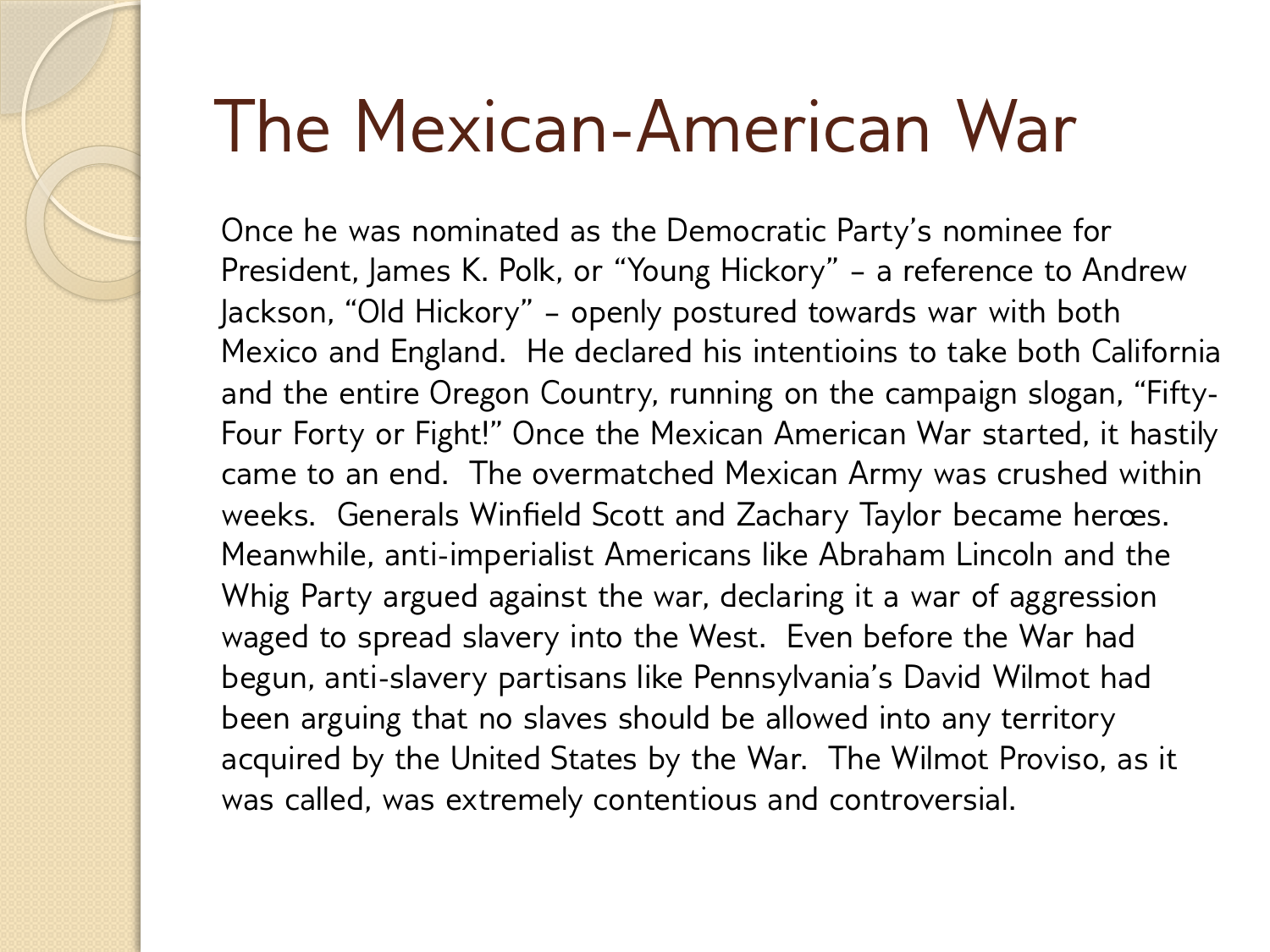

# The Mexican-American War
Once he was nominated as the Democratic Party’s nominee for President, James K. Polk, or “Young Hickory” – a reference to Andrew Jackson, “Old Hickory” – openly postured towards war with both Mexico and England.  He declared his intentioins to take both California and the entire Oregon Country, running on the campaign slogan, “Fifty-Four Forty or Fight!” Once the Mexican American War started, it hastily came to an end.  The overmatched Mexican Army was crushed within weeks.  Generals Winfield Scott and Zachary Taylor became heroes.  Meanwhile, anti-imperialist Americans like Abraham Lincoln and the Whig Party argued against the war, declaring it a war of aggression waged to spread slavery into the West.  Even before the War had begun, anti-slavery partisans like Pennsylvania’s David Wilmot had been arguing that no slaves should be allowed into any territory acquired by the United States by the War.  The Wilmot Proviso, as it was called, was extremely contentious and controversial.